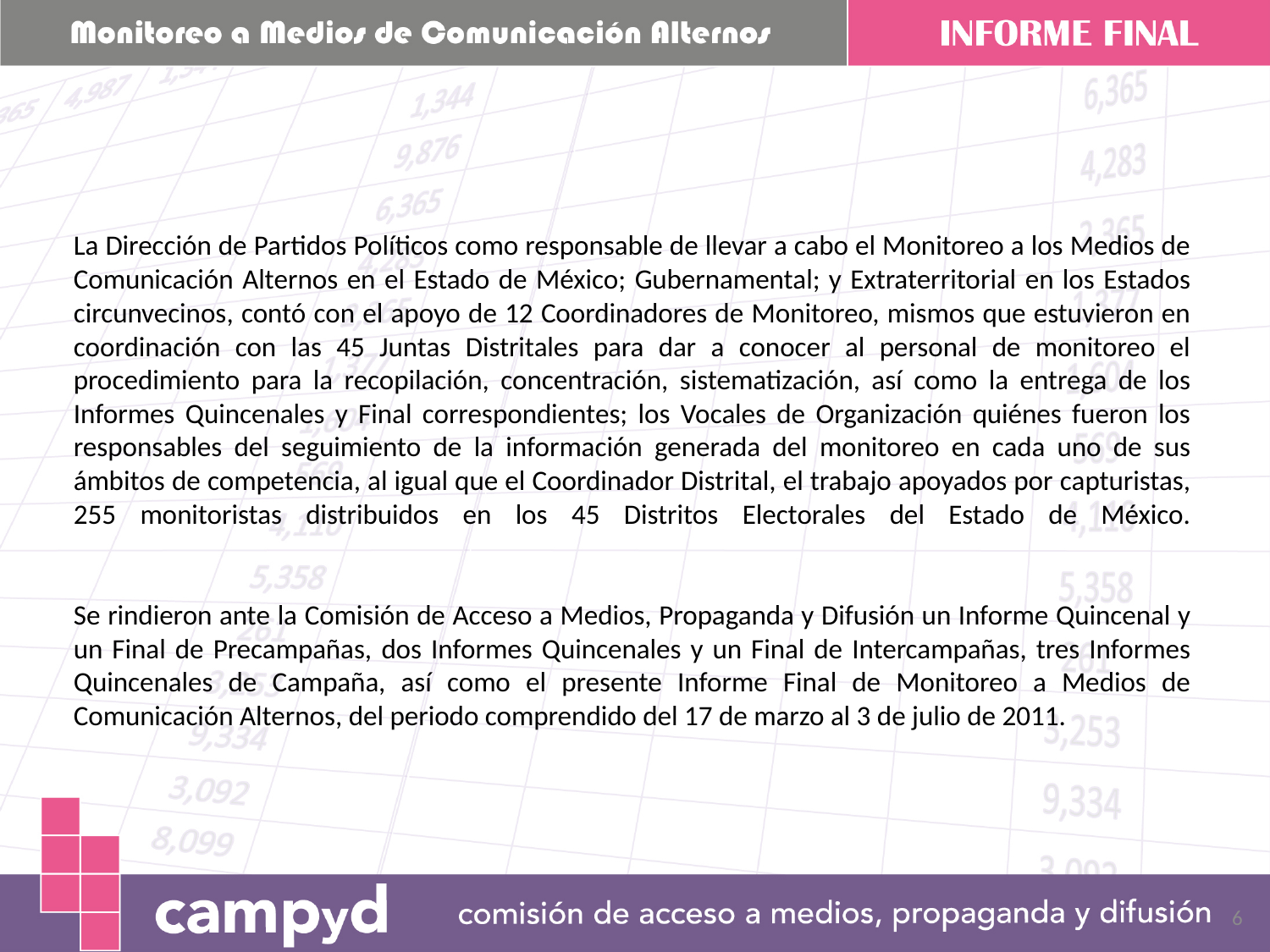

La Dirección de Partidos Políticos como responsable de llevar a cabo el Monitoreo a los Medios de Comunicación Alternos en el Estado de México; Gubernamental; y Extraterritorial en los Estados circunvecinos, contó con el apoyo de 12 Coordinadores de Monitoreo, mismos que estuvieron en coordinación con las 45 Juntas Distritales para dar a conocer al personal de monitoreo el procedimiento para la recopilación, concentración, sistematización, así como la entrega de los Informes Quincenales y Final correspondientes; los Vocales de Organización quiénes fueron los responsables del seguimiento de la información generada del monitoreo en cada uno de sus ámbitos de competencia, al igual que el Coordinador Distrital, el trabajo apoyados por capturistas, 255 monitoristas distribuidos en los 45 Distritos Electorales del Estado de México.
Se rindieron ante la Comisión de Acceso a Medios, Propaganda y Difusión un Informe Quincenal y un Final de Precampañas, dos Informes Quincenales y un Final de Intercampañas, tres Informes Quincenales de Campaña, así como el presente Informe Final de Monitoreo a Medios de Comunicación Alternos, del periodo comprendido del 17 de marzo al 3 de julio de 2011.

6